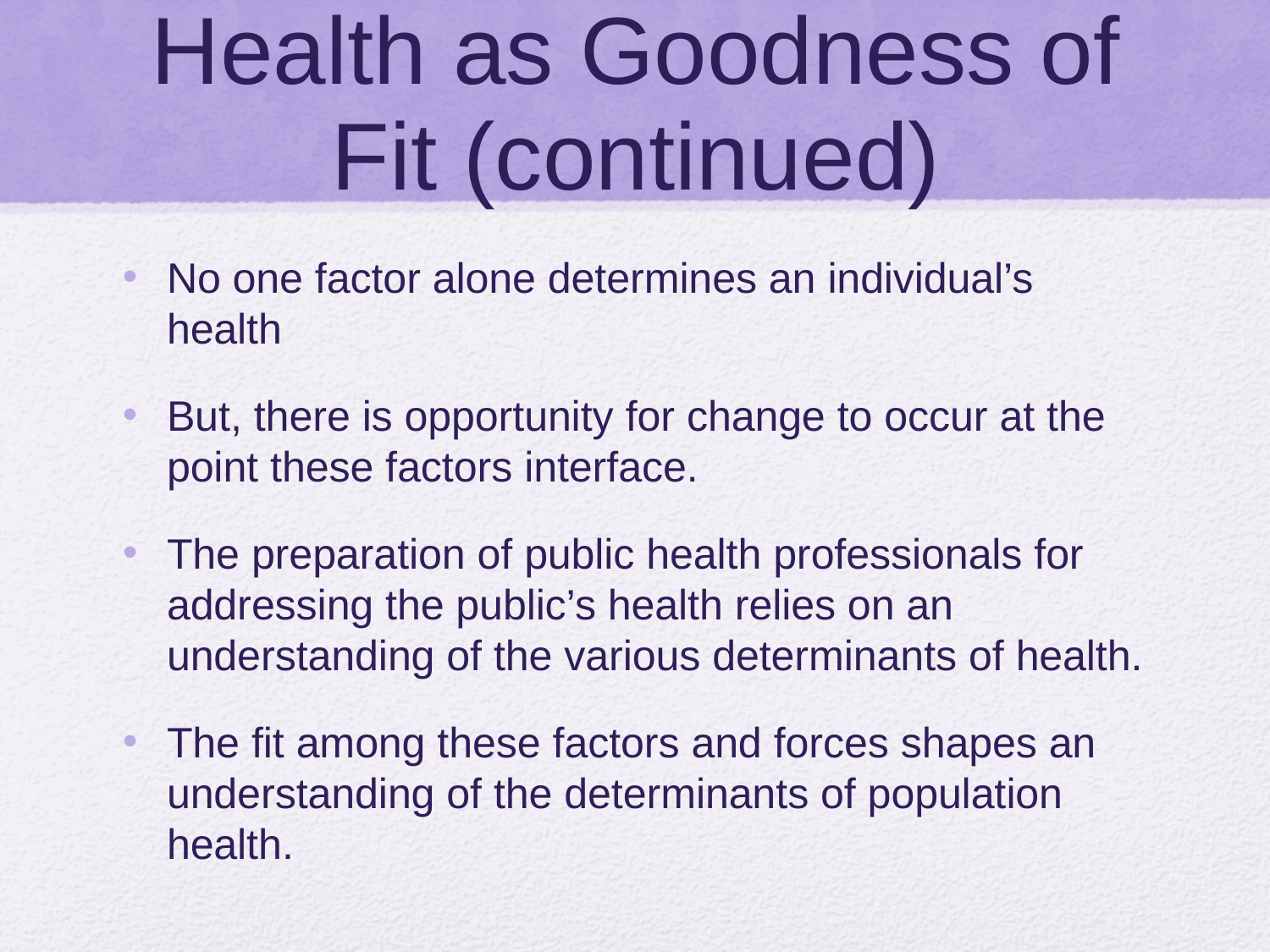

# Health as Goodness of Fit (continued)
No one factor alone determines an individual’s health
But, there is opportunity for change to occur at the point these factors interface.
The preparation of public health professionals for addressing the public’s health relies on an understanding of the various determinants of health.
The fit among these factors and forces shapes an understanding of the determinants of population health.